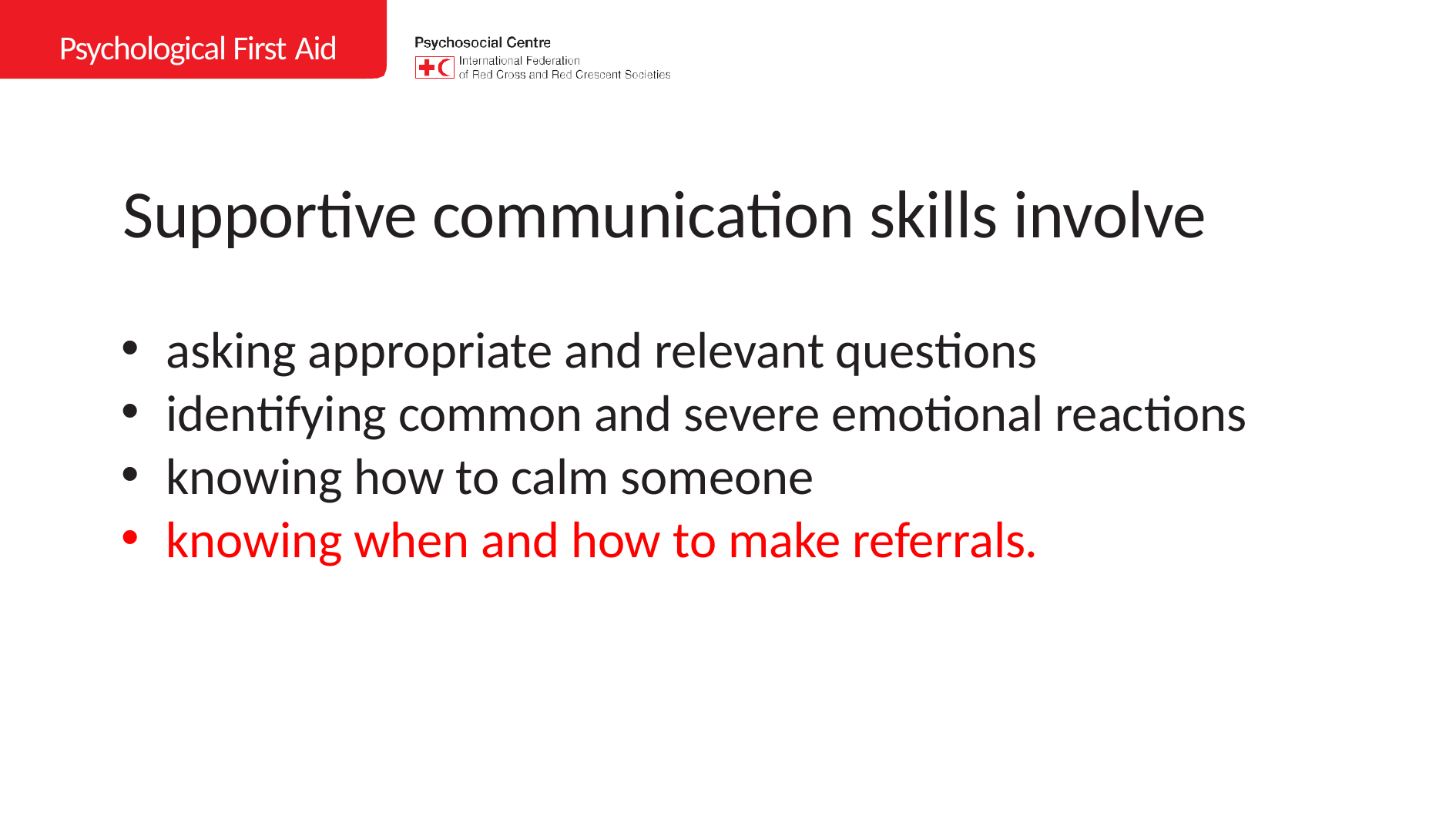

Psychological First Aid

Supportive communication skills involve

asking appropriate and relevant questions
identifying common and severe emotional reactions
knowing how to calm someone
knowing when and how to make referrals.

SYRIAN ARAB RED CRESCENT